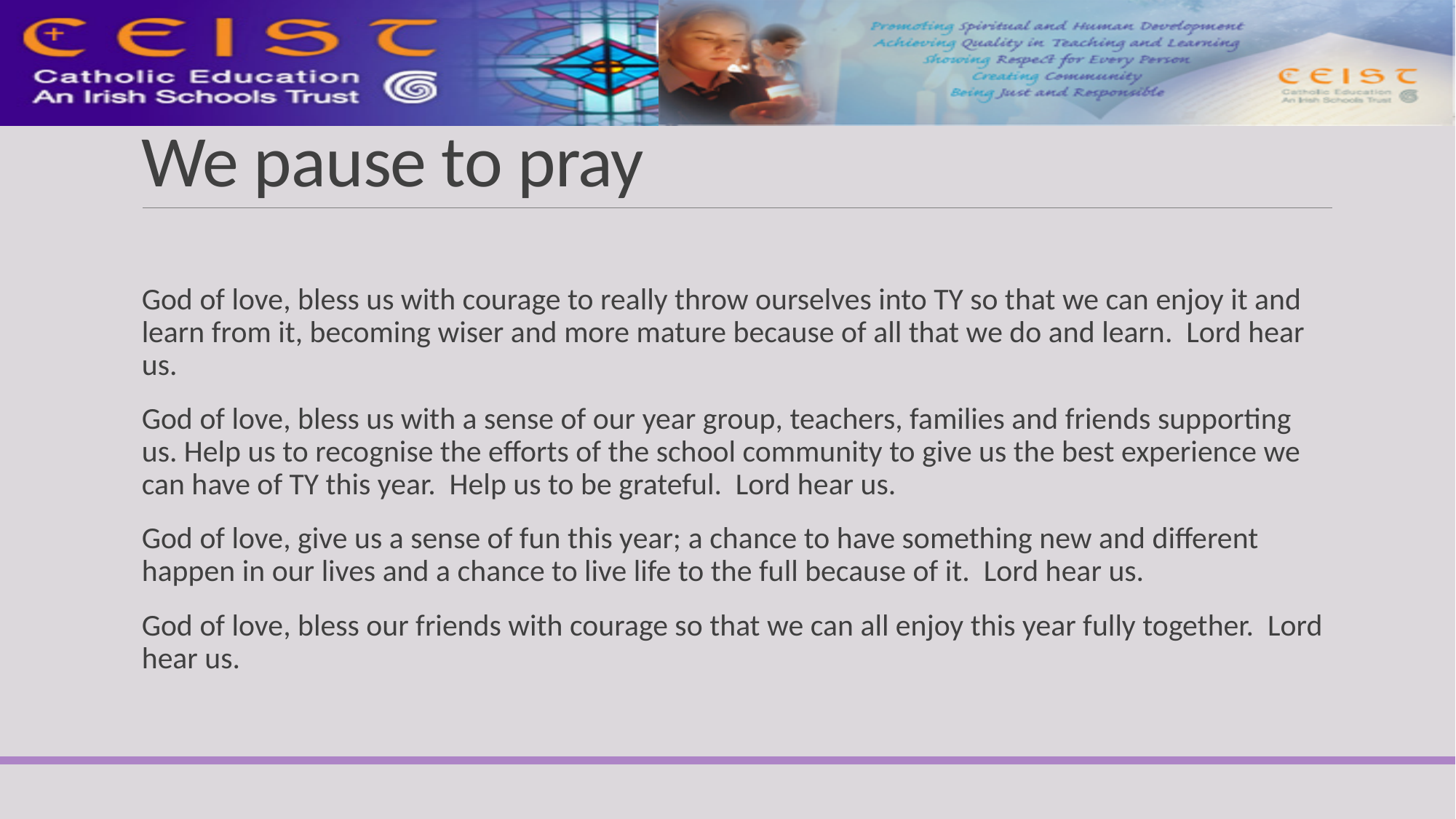

# We pause to pray

God of love, bless us with courage to really throw ourselves into TY so that we can enjoy it and learn from it, becoming wiser and more mature because of all that we do and learn.  Lord hear us.
God of love, bless us with a sense of our year group, teachers, families and friends supporting us. Help us to recognise the efforts of the school community to give us the best experience we can have of TY this year.  Help us to be grateful.  Lord hear us.
God of love, give us a sense of fun this year; a chance to have something new and different happen in our lives and a chance to live life to the full because of it.  Lord hear us.
God of love, bless our friends with courage so that we can all enjoy this year fully together.  Lord hear us.